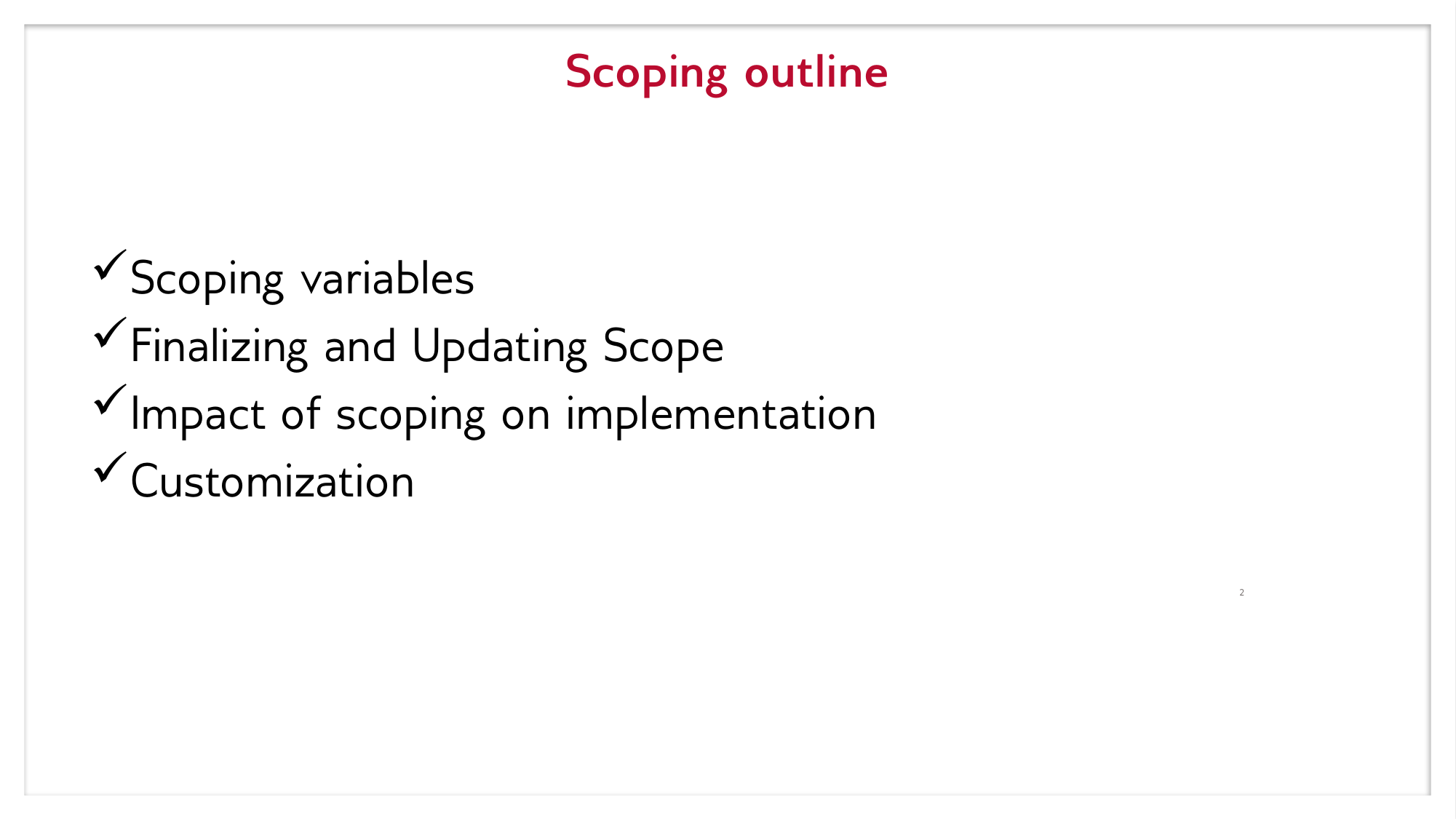

# Scoping outline

Scoping variables
Finalizing and Updating Scope
Impact of scoping on implementation
Customization
2